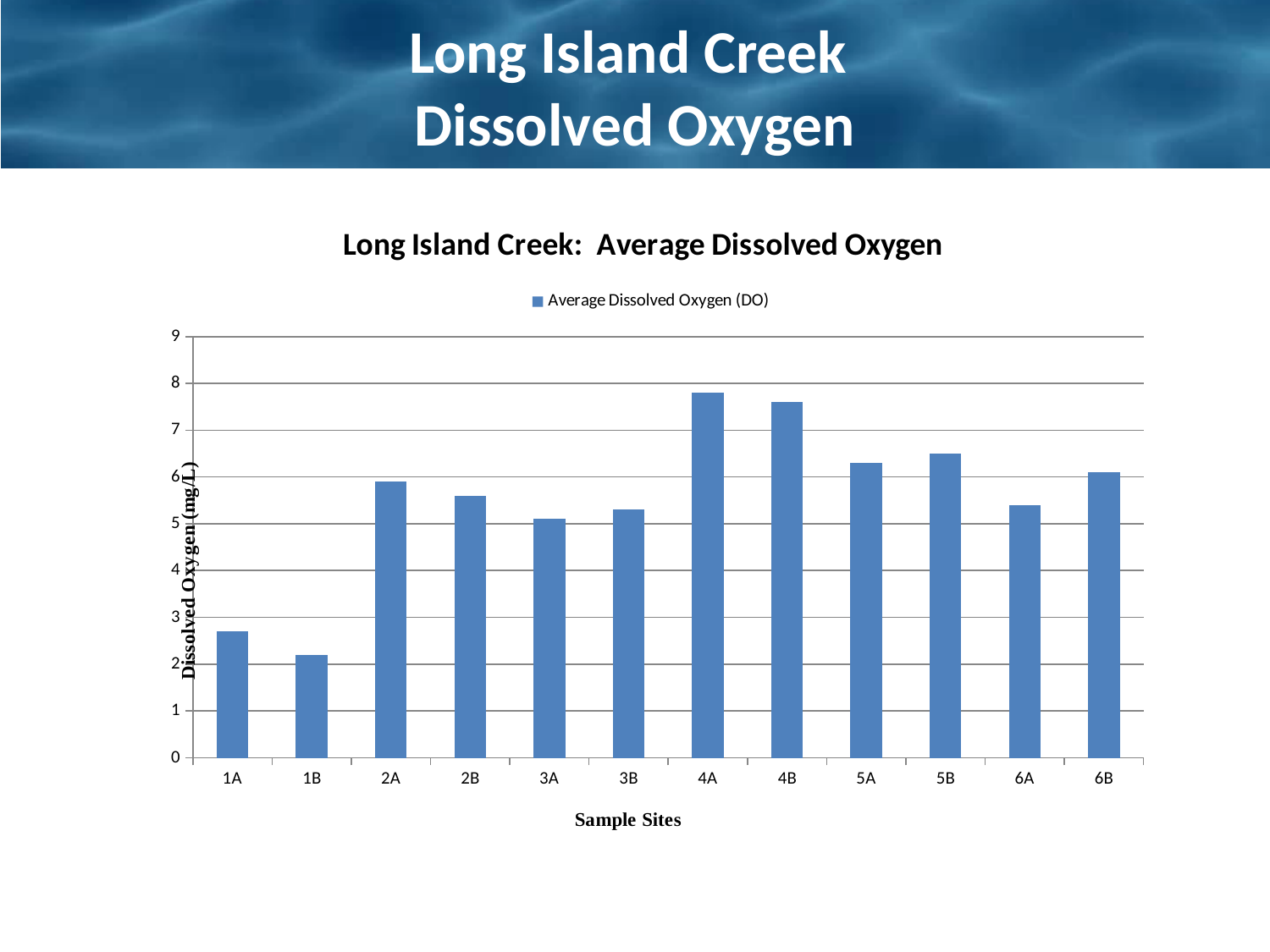

# Long Island Creek Dissolved Oxygen

### Chart: Long Island Creek:  Average Dissolved Oxygen

| Category | Average Dissolved Oxygen (DO) |
|---|---|
| 1A | 2.7 |
| 1B | 2.2 |
| 2A | 5.9 |
| 2B | 5.6 |
| 3A | 5.1 |
| 3B | 5.3 |
| 4A | 7.8 |
| 4B | 7.6 |
| 5A | 6.3 |
| 5B | 6.5 |
| 6A | 5.4 |
| 6B | 6.1 |